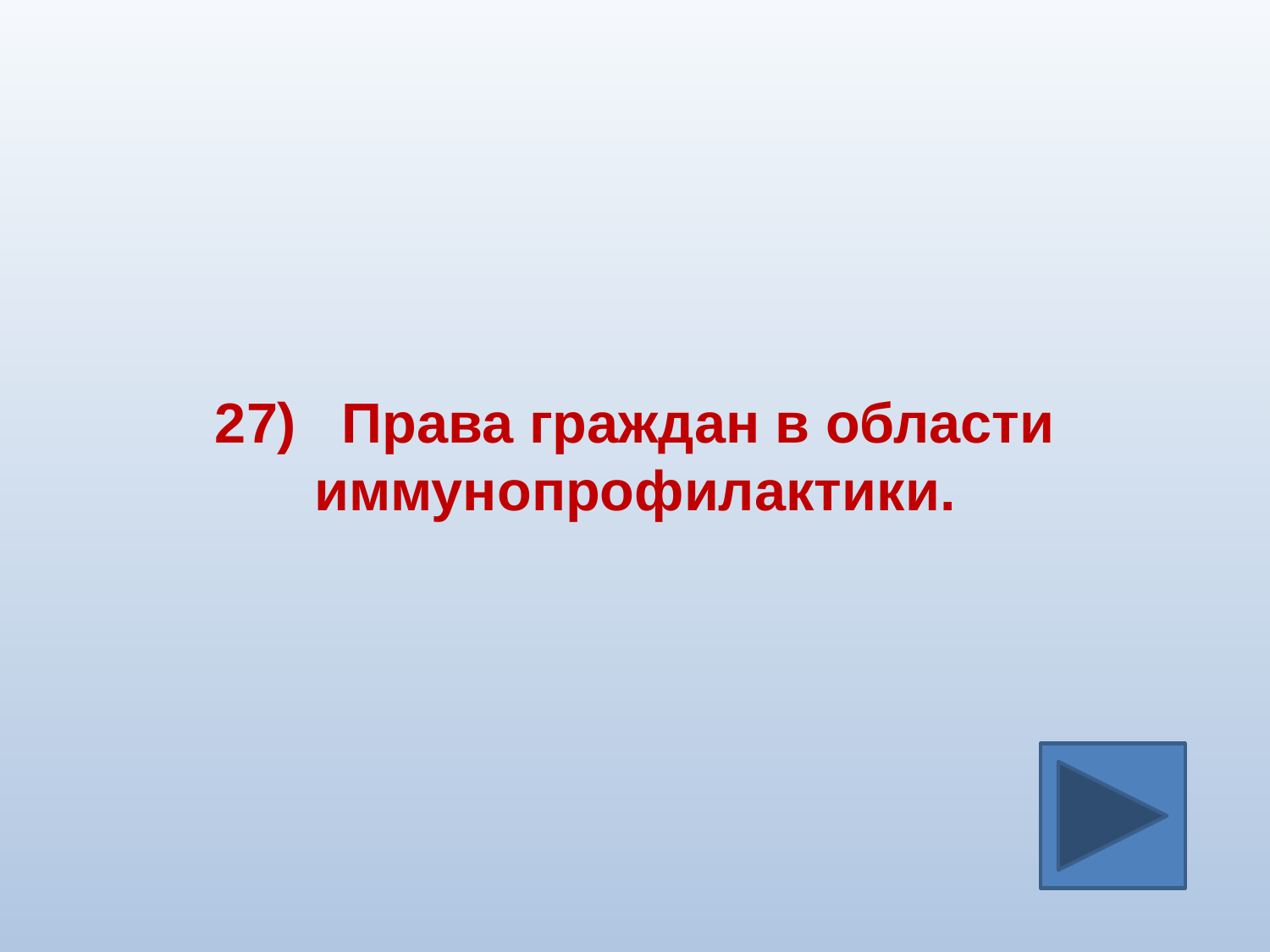

#

27)	Права граждан в области иммунопрофилактики.